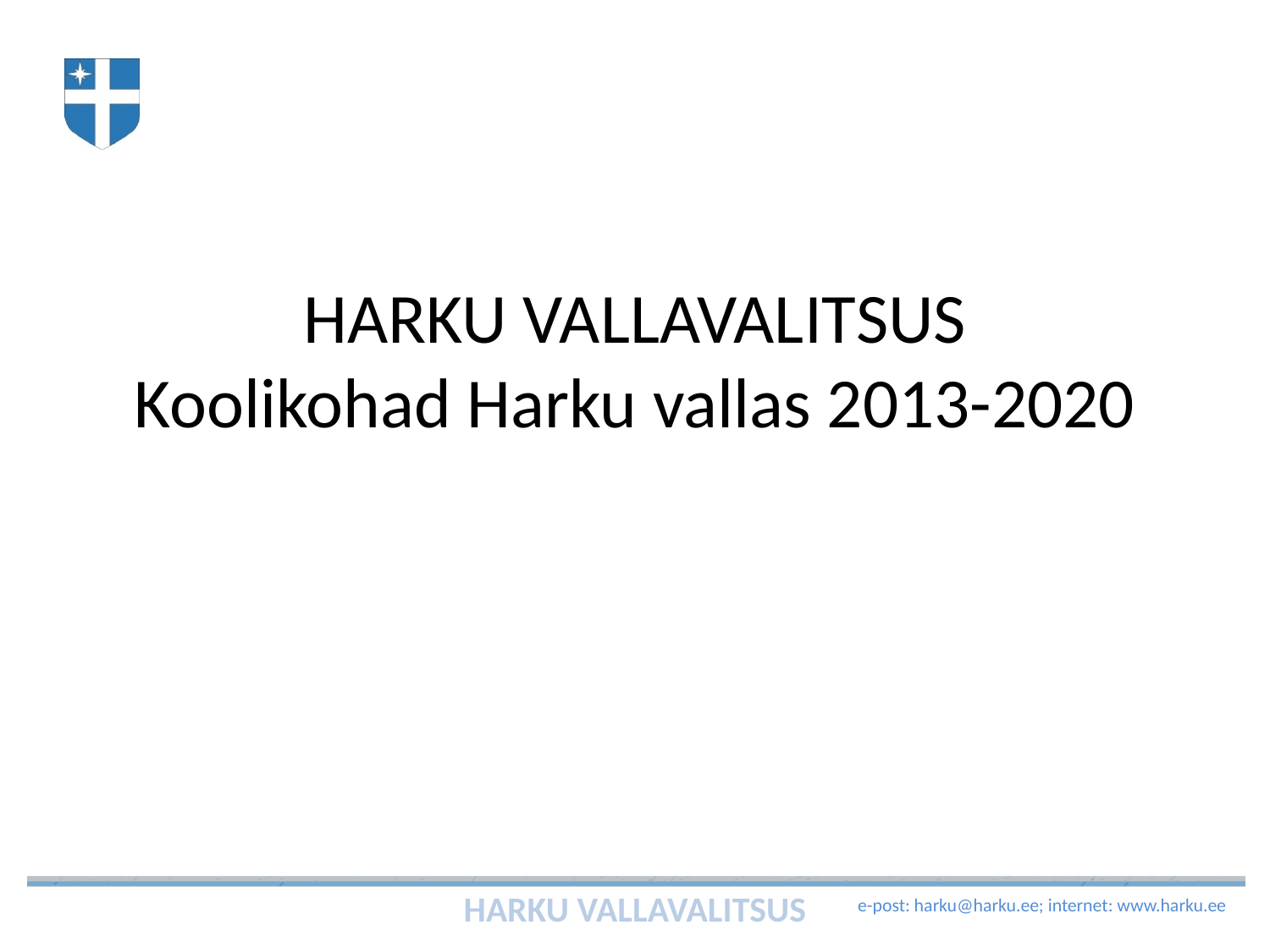

HARKU VALLAVALITSUS
Koolikohad Harku vallas 2013-2020
HARKU VALLAVALITSUS